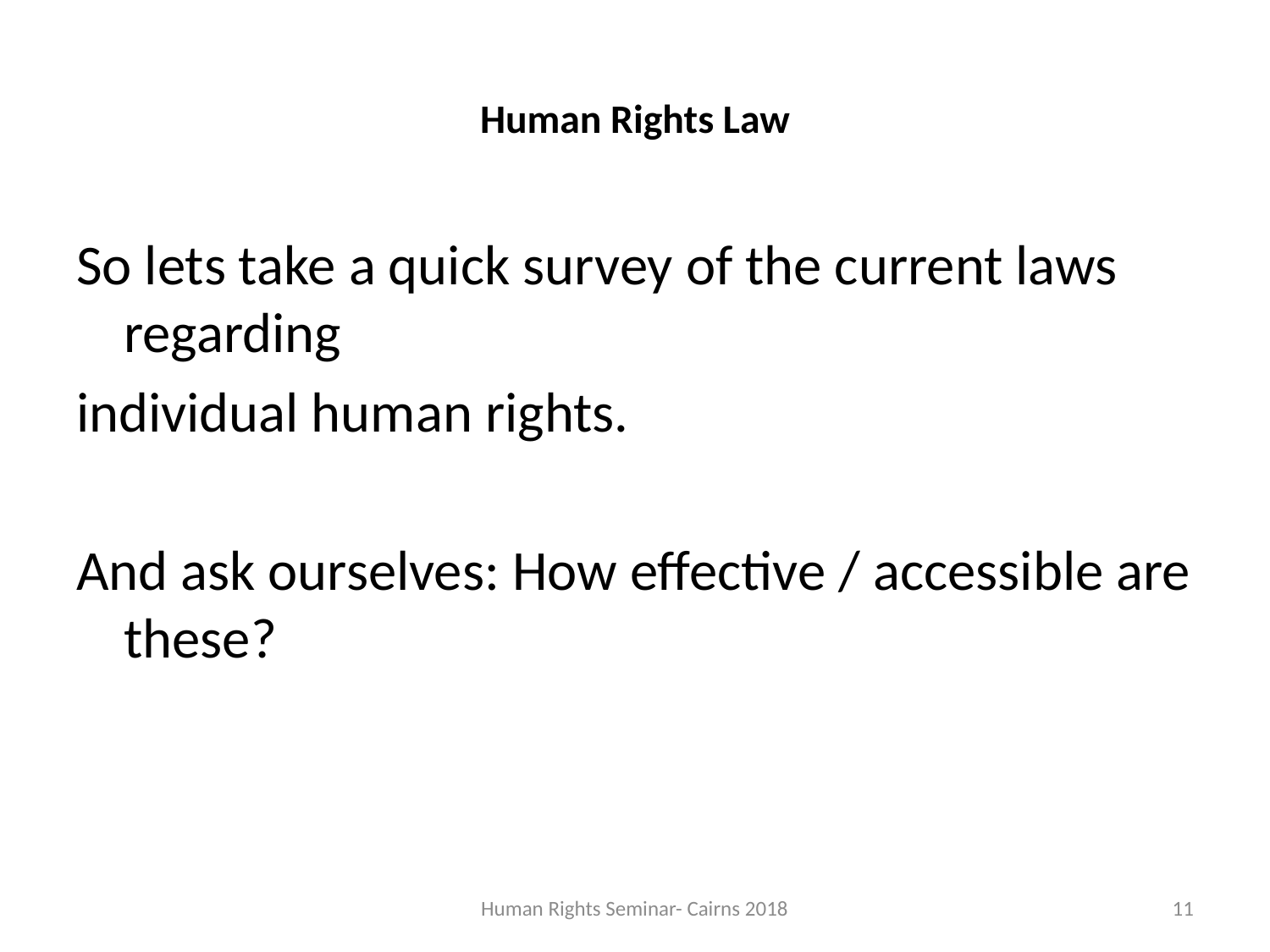

# Human Rights Law
So lets take a quick survey of the current laws regarding
individual human rights.

And ask ourselves: How effective / accessible are these?

Human Rights Seminar- Cairns 2018
11